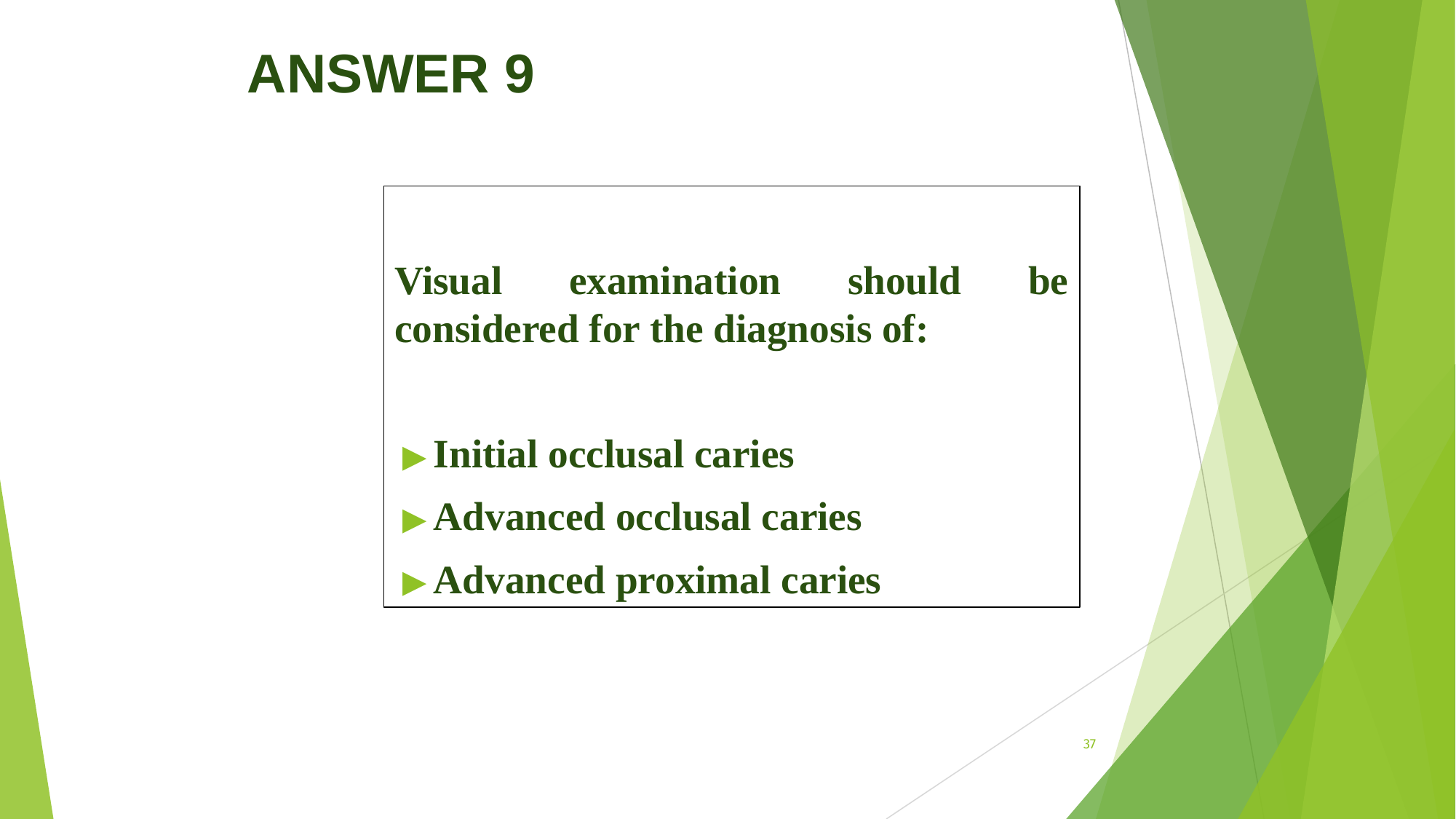

# ANSWER 9

Visual examination should be considered for the diagnosis of:

Initial occlusal caries
Advanced occlusal caries
Advanced proximal caries
37